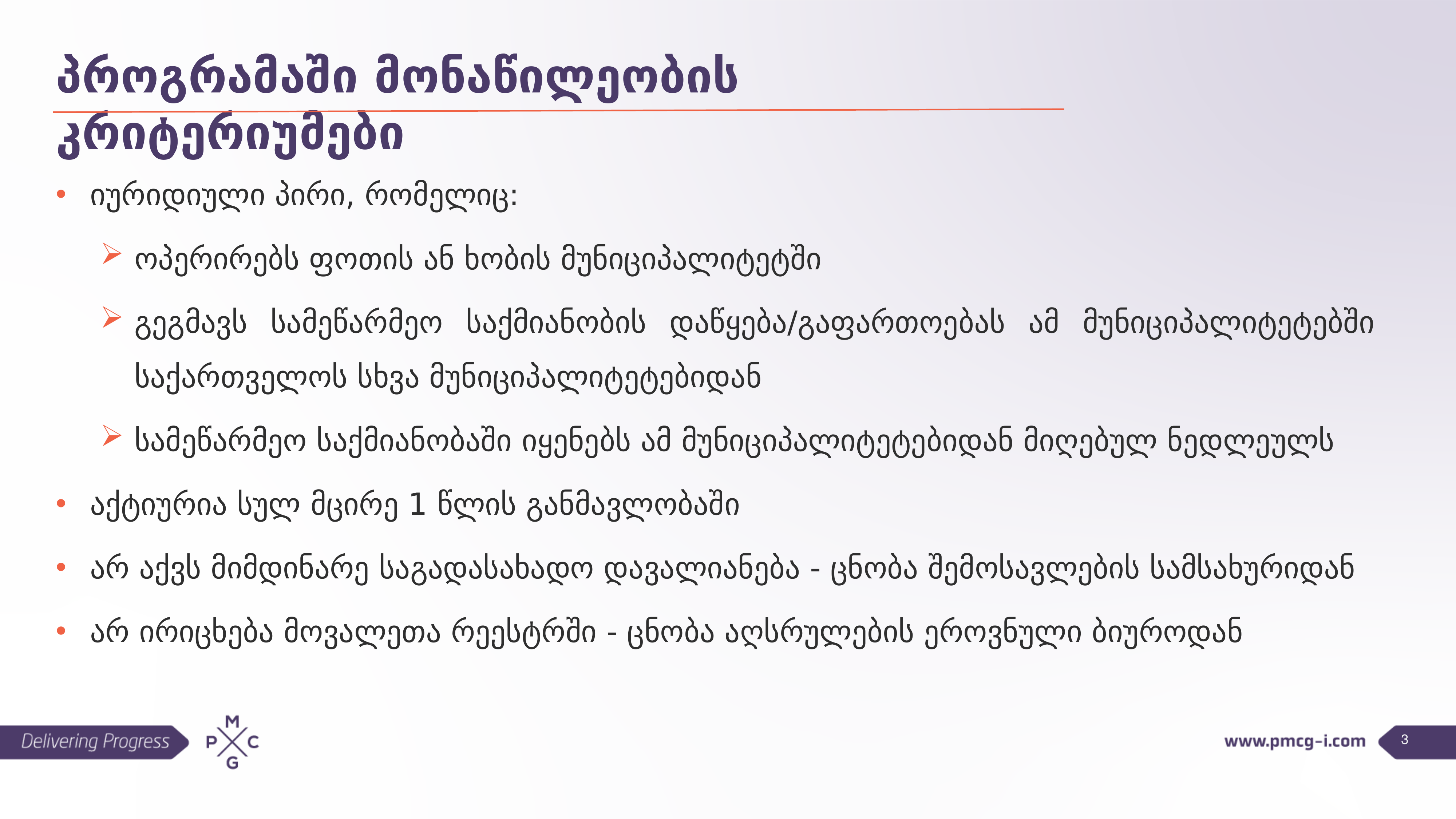

პროგრამაში მონაწილეობის კრიტერიუმები

იურიდიული პირი, რომელიც:
ოპერირებს ფოთის ან ხობის მუნიციპალიტეტში
გეგმავს სამეწარმეო საქმიანობის დაწყება/გაფართოებას ამ მუნიციპალიტეტებში საქართველოს სხვა მუნიციპალიტეტებიდან
სამეწარმეო საქმიანობაში იყენებს ამ მუნიციპალიტეტებიდან მიღებულ ნედლეულს
აქტიურია სულ მცირე 1 წლის განმავლობაში
არ აქვს მიმდინარე საგადასახადო დავალიანება - ცნობა შემოსავლების სამსახურიდან
არ ირიცხება მოვალეთა რეესტრში - ცნობა აღსრულების ეროვნული ბიუროდან
3